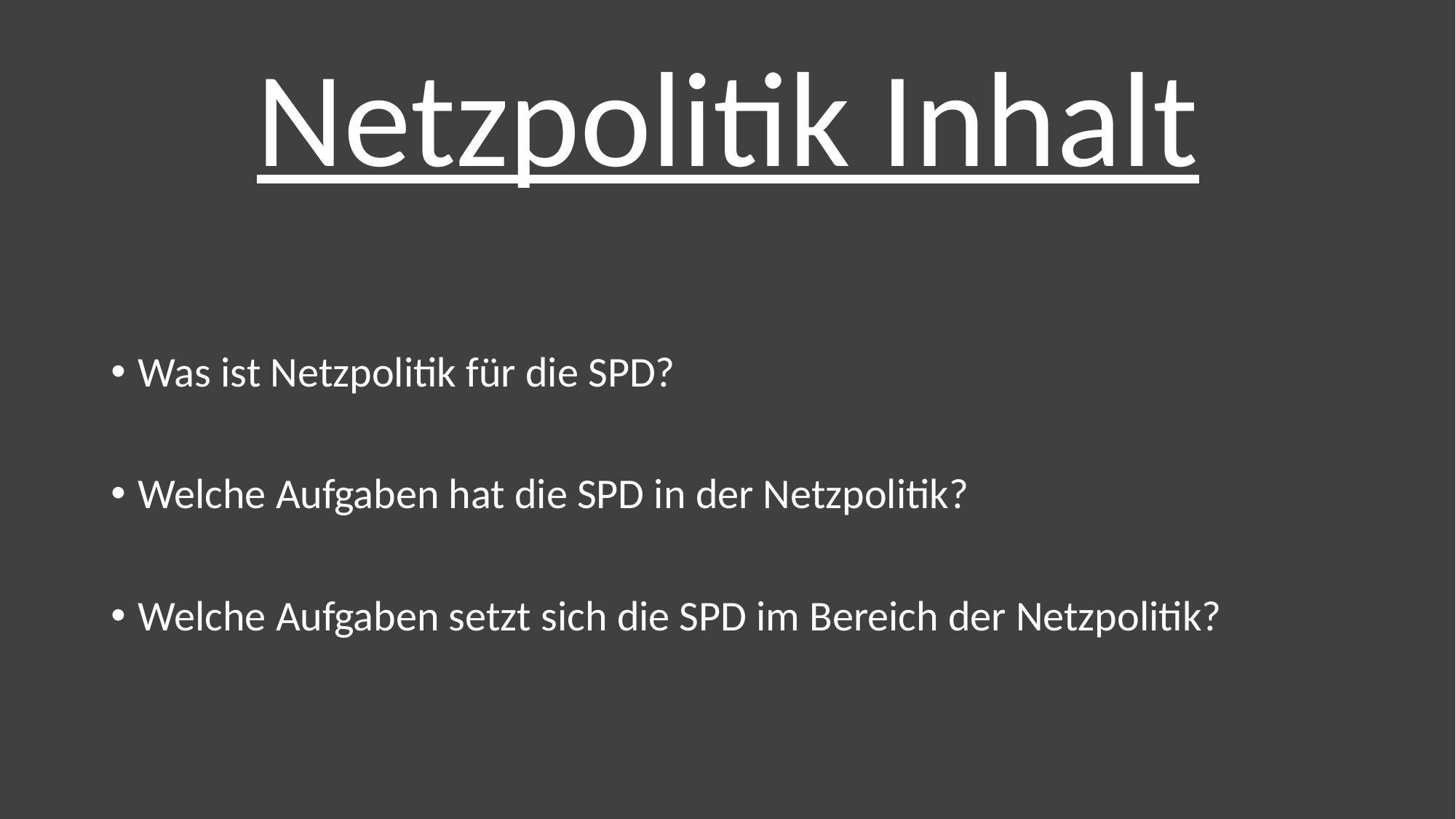

# Netzpolitik Inhalt

Was ist Netzpolitik für die SPD?

Welche Aufgaben hat die SPD in der Netzpolitik?

Welche Aufgaben setzt sich die SPD im Bereich der Netzpolitik?